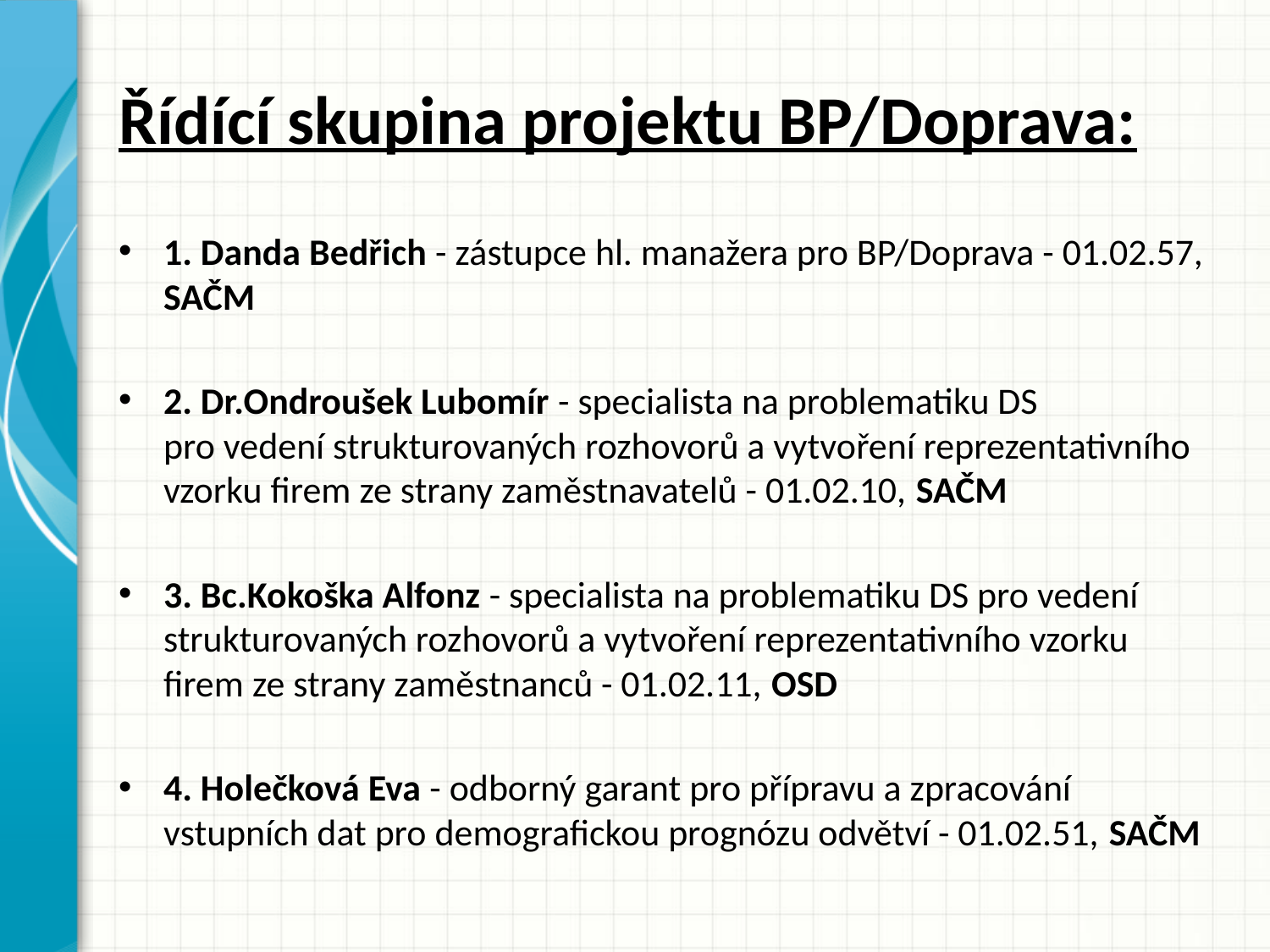

# Řídící skupina projektu BP/Doprava:
1. Danda Bedřich - zástupce hl. manažera pro BP/Doprava - 01.02.57, SAČM

2. Dr.Ondroušek Lubomír - specialista na problematiku DS
pro vedení strukturovaných rozhovorů a vytvoření reprezentativního vzorku firem ze strany zaměstnavatelů - 01.02.10, SAČM

3. Bc.Kokoška Alfonz - specialista na problematiku DS pro vedení strukturovaných rozhovorů a vytvoření reprezentativního vzorku firem ze strany zaměstnanců - 01.02.11, OSD

4. Holečková Eva - odborný garant pro přípravu a zpracování vstupních dat pro demografickou prognózu odvětví - 01.02.51, SAČM